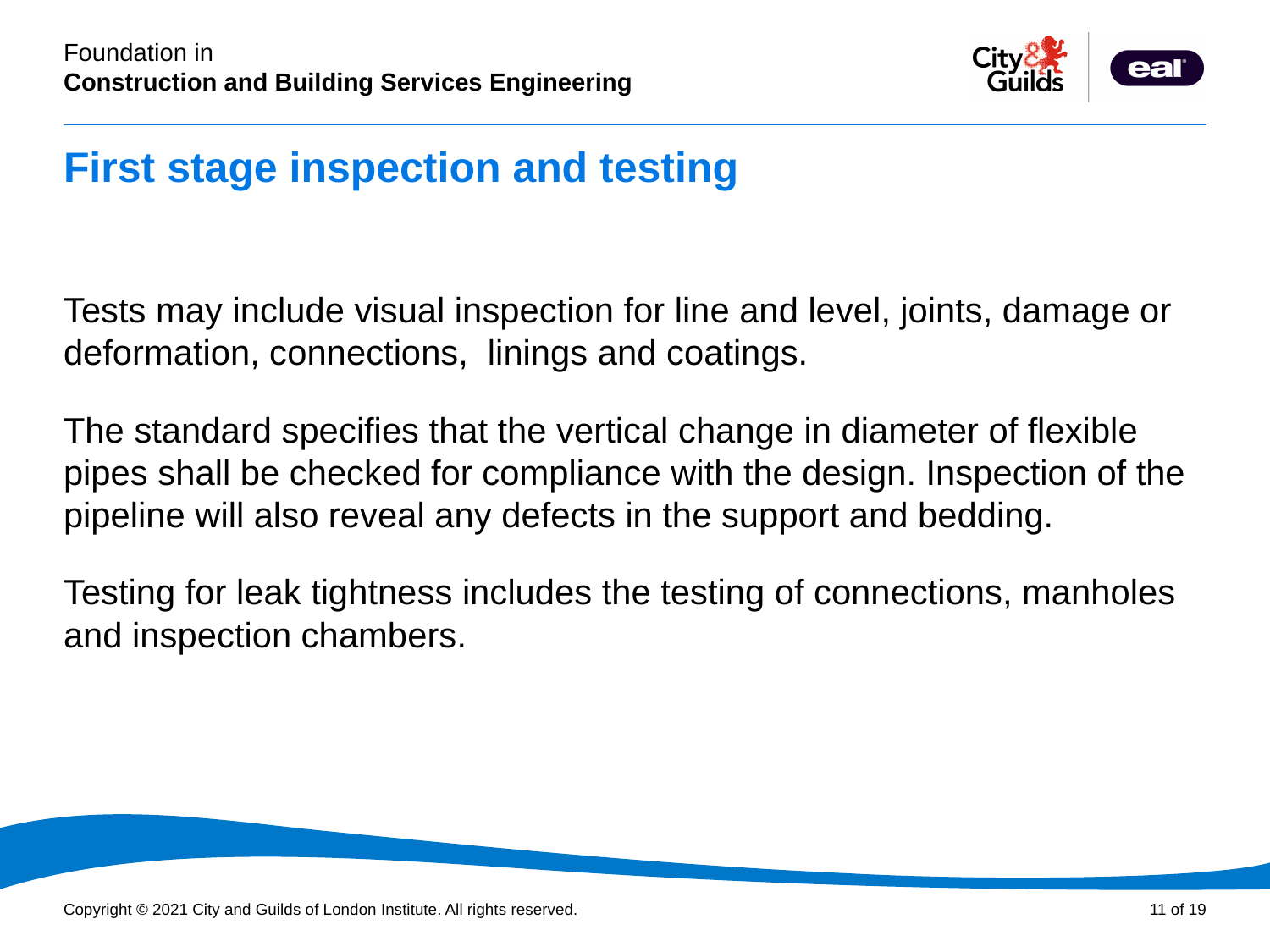

# First stage inspection and testing

Tests may include visual inspection for line and level, joints, damage or deformation, connections,  linings and coatings.
The standard specifies that the vertical change in diameter of flexible pipes shall be checked for compliance with the design. Inspection of the pipeline will also reveal any defects in the support and bedding.
Testing for leak tightness includes the testing of connections, manholes and inspection chambers.